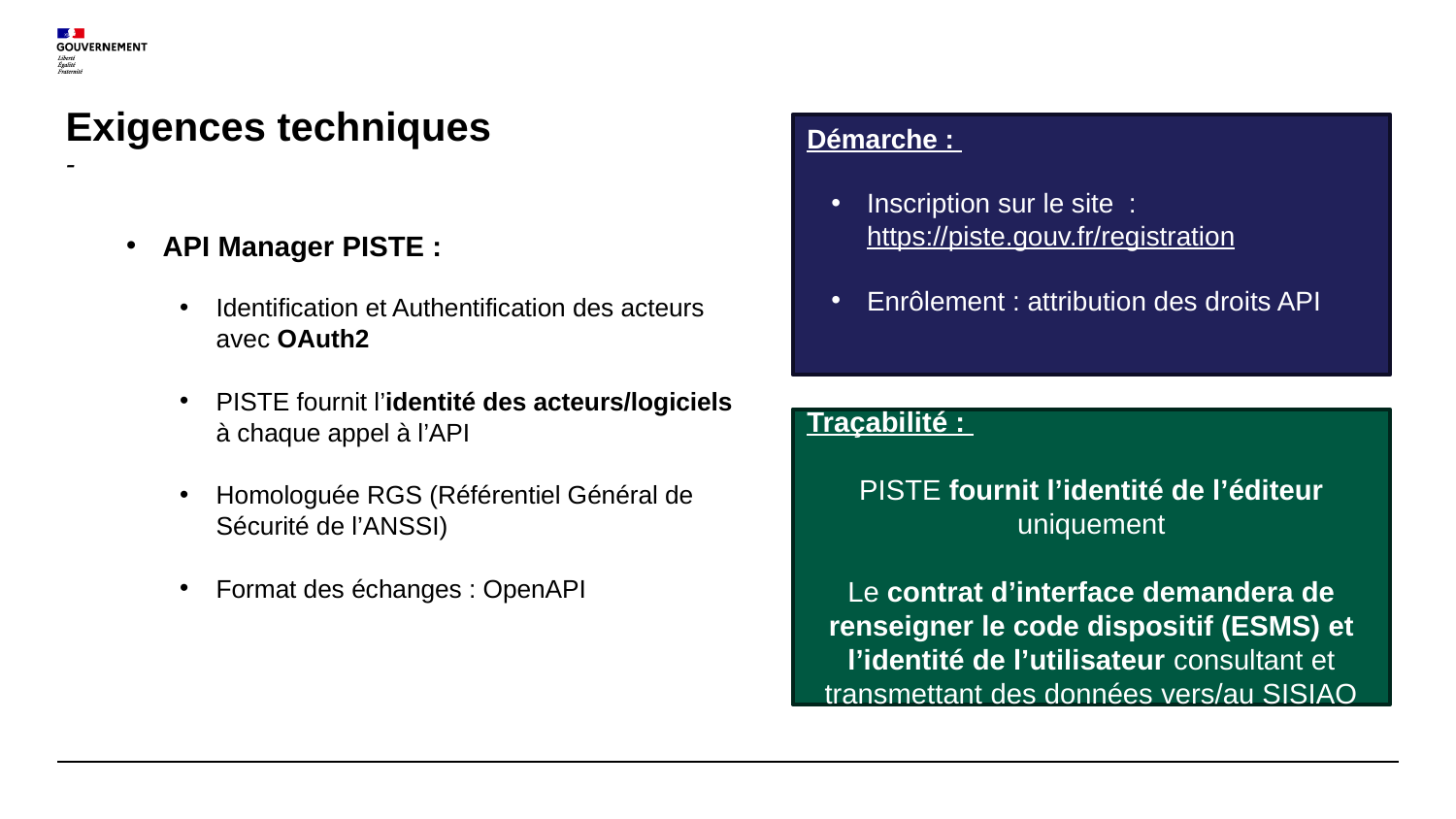

# Exigences techniques -
Démarche :

Inscription sur le site  : https://piste.gouv.fr/registration

Enrôlement : attribution des droits API
API Manager PISTE :
Identification et Authentification des acteurs avec OAuth2
PISTE fournit l’identité des acteurs/logiciels à chaque appel à l’API
Homologuée RGS (Référentiel Général de Sécurité de l’ANSSI)
Format des échanges : OpenAPI
Traçabilité :

PISTE fournit l’identité de l’éditeur uniquement

Le contrat d’interface demandera de renseigner le code dispositif (ESMS) et l’identité de l’utilisateur consultant et transmettant des données vers/au SISIAO